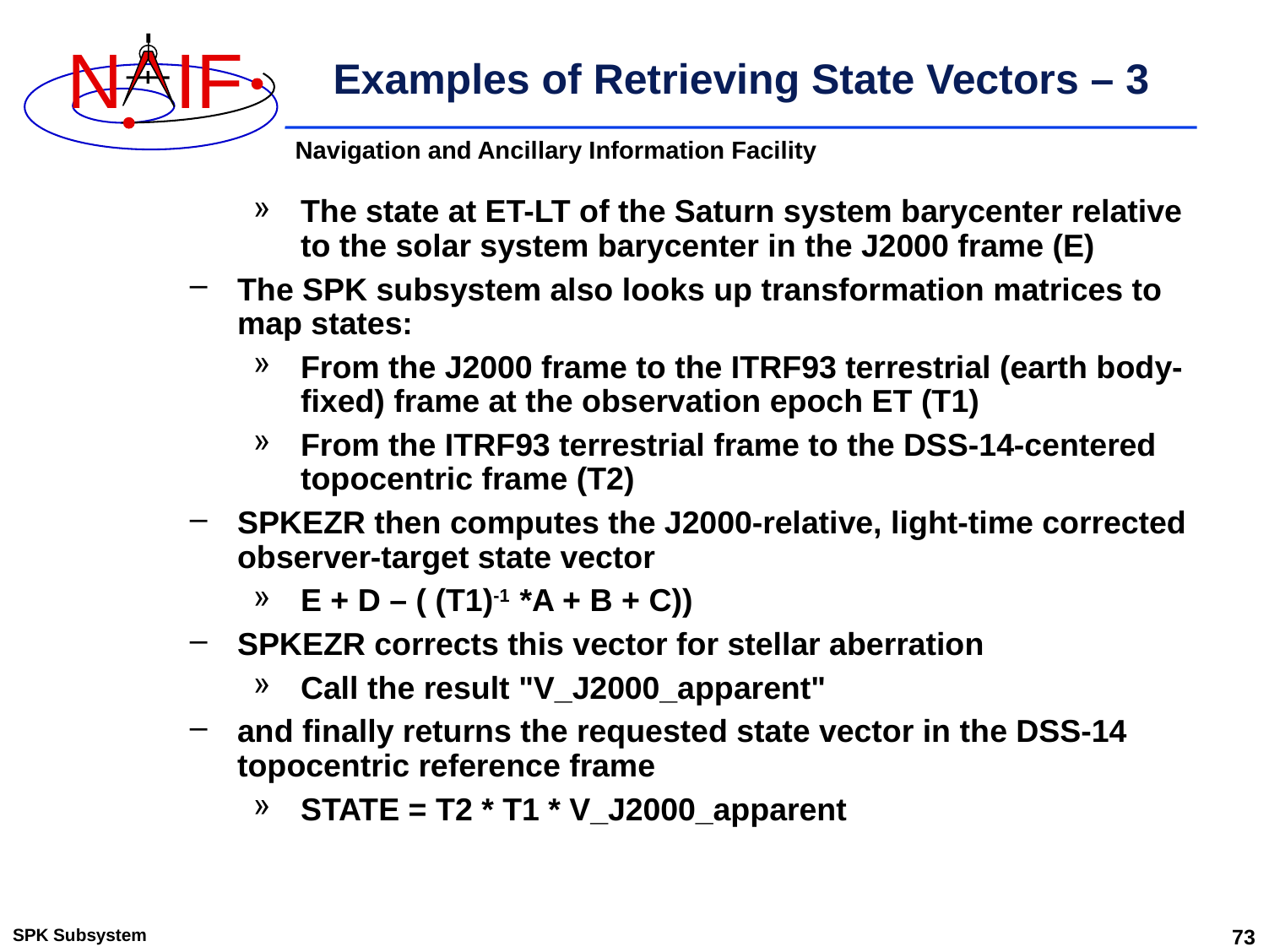

# Examples of Retrieving State Vectors – 3
The state at ET-LT of the Saturn system barycenter relative to the solar system barycenter in the J2000 frame (E)
The SPK subsystem also looks up transformation matrices to map states:
From the J2000 frame to the ITRF93 terrestrial (earth body-fixed) frame at the observation epoch ET (T1)
From the ITRF93 terrestrial frame to the DSS-14-centered topocentric frame (T2)
SPKEZR then computes the J2000-relative, light-time corrected observer-target state vector
E + D – ( (T1)-1  *A + B + C))
SPKEZR corrects this vector for stellar aberration
Call the result "V_J2000_apparent"
and finally returns the requested state vector in the DSS-14 topocentric reference frame
STATE = T2 * T1 * V_J2000_apparent

SPK Subsystem
73